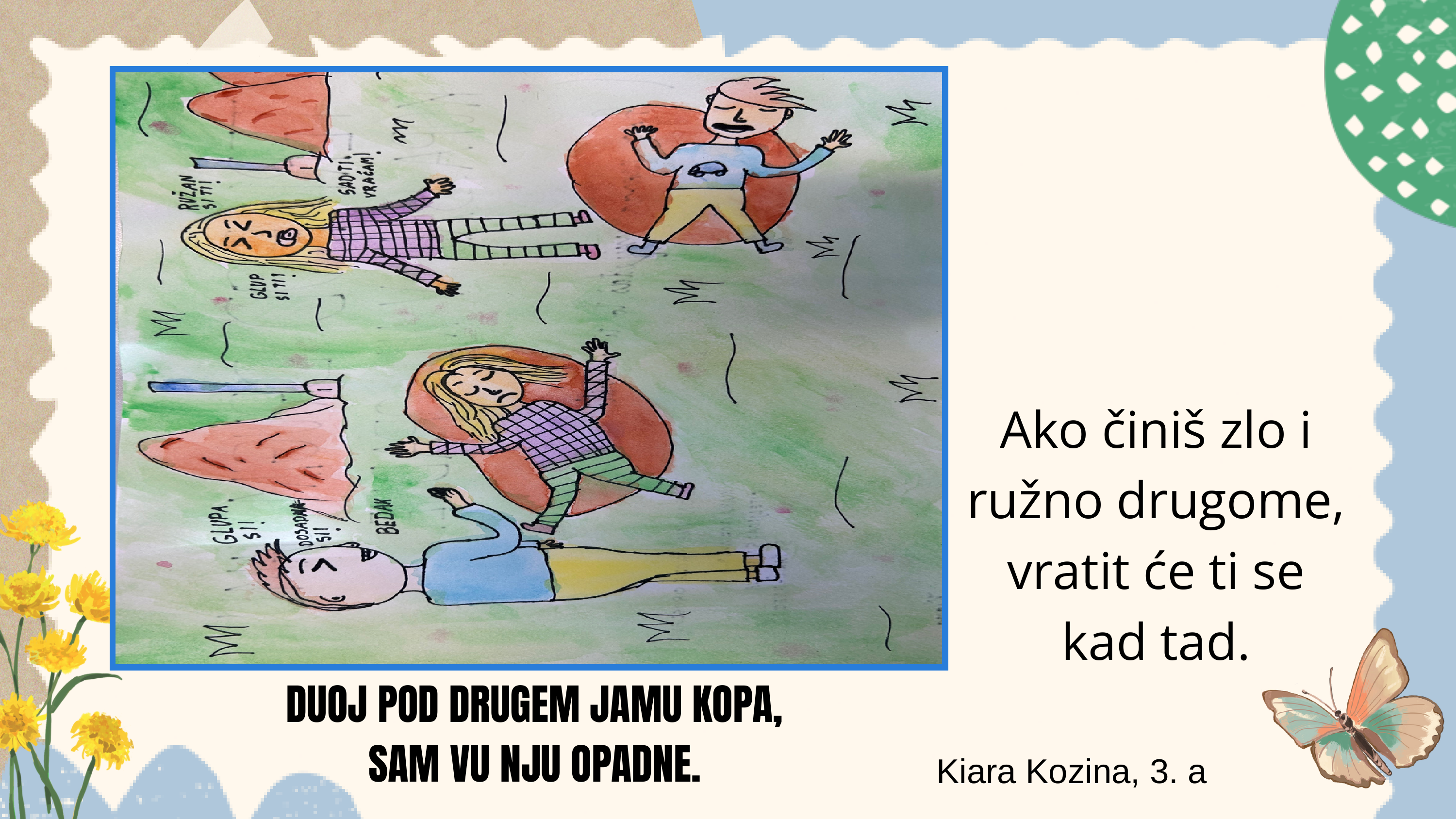

Ako činiš zlo i ružno drugome, vratit će ti se kad tad.

DUOJ POD DRUGEM JAMU KOPA,
SAM VU NJU OPADNE.

Kiara Kozina, 3. a